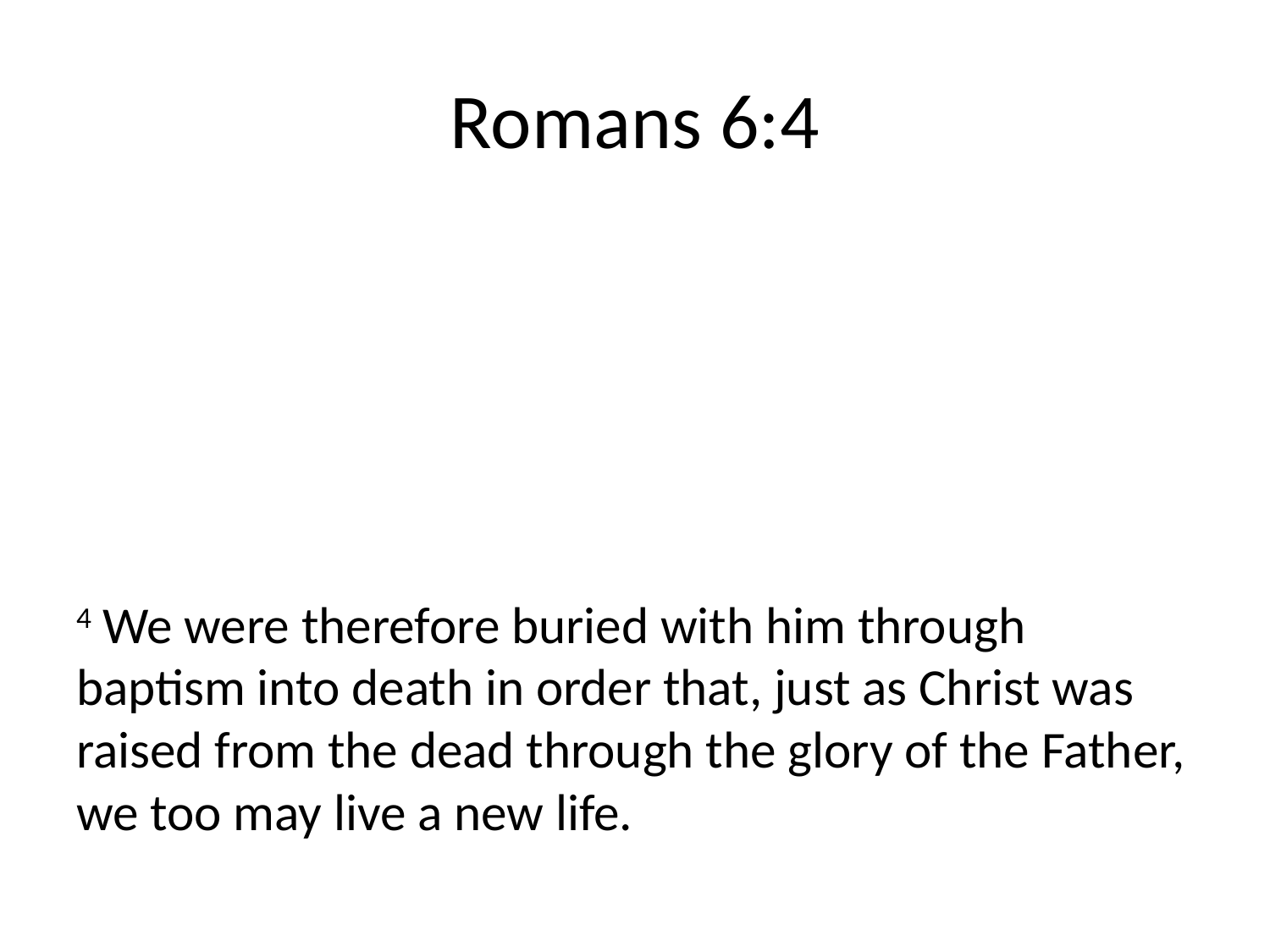

# Romans 6:4

4 We were therefore buried with him through baptism into death in order that, just as Christ was raised from the dead through the glory of the Father, we too may live a new life.